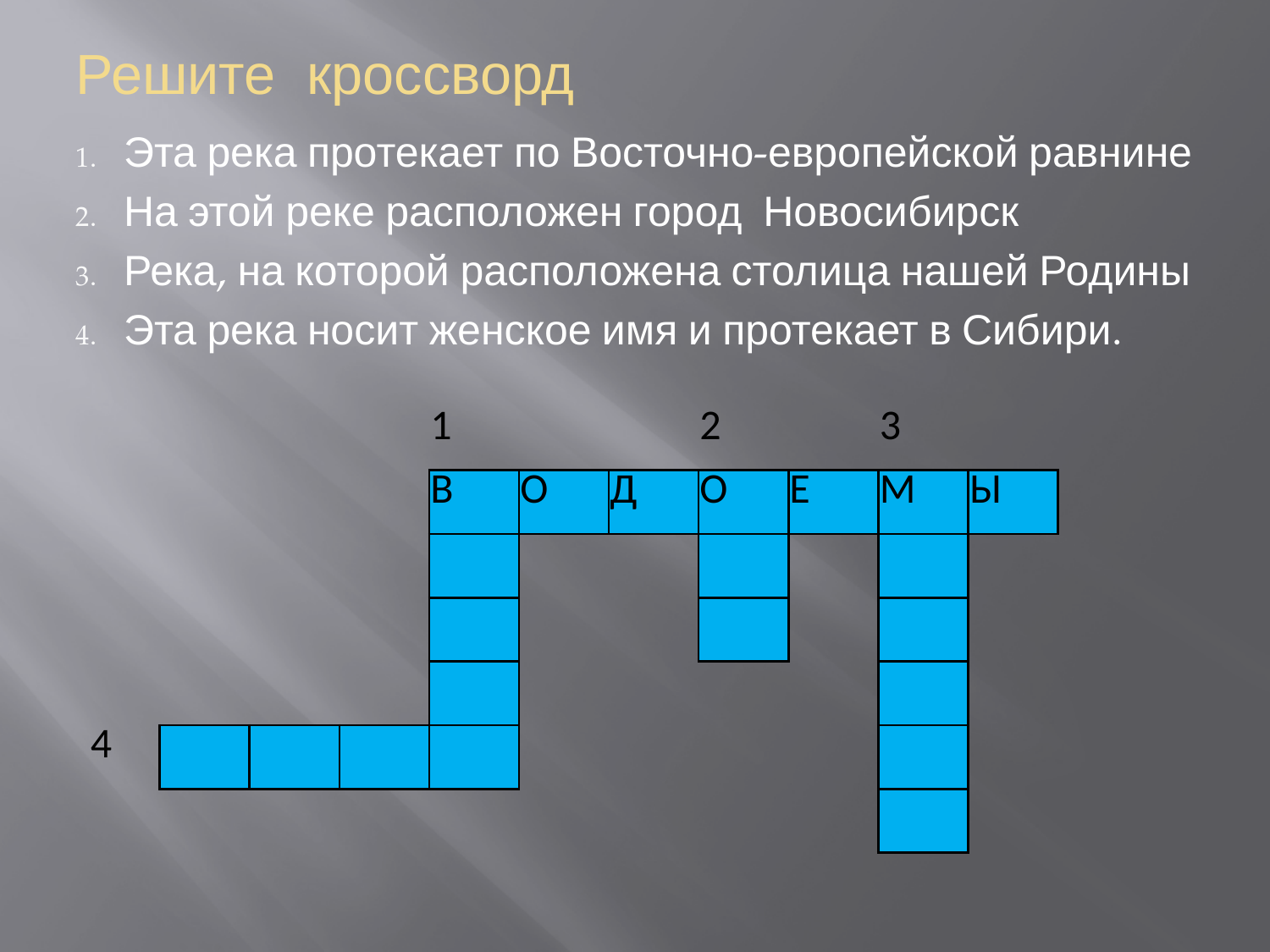

# Решите  кроссворд
Эта река протекает по Восточно-европейской равнине
На этой реке расположен город  Новосибирск
Река, на которой расположена столица нашей Родины
Эта река носит женское имя и протекает в Сибири.
|  |  |  |  | 1 |  |  | 2 |  | 3 |  |
| --- | --- | --- | --- | --- | --- | --- | --- | --- | --- | --- |
|  |  |  |  | В | О | Д | О | Е | М | Ы |
|  |  |  |  |  |  |  |  |  |  |  |
|  |  |  |  |  |  |  |  |  |  |  |
|  |  |  |  |  |  |  |  |  |  |  |
| 4 |  |  |  |  |  |  |  |  |  |  |
|  |  |  |  |  |  |  |  |  |  |  |